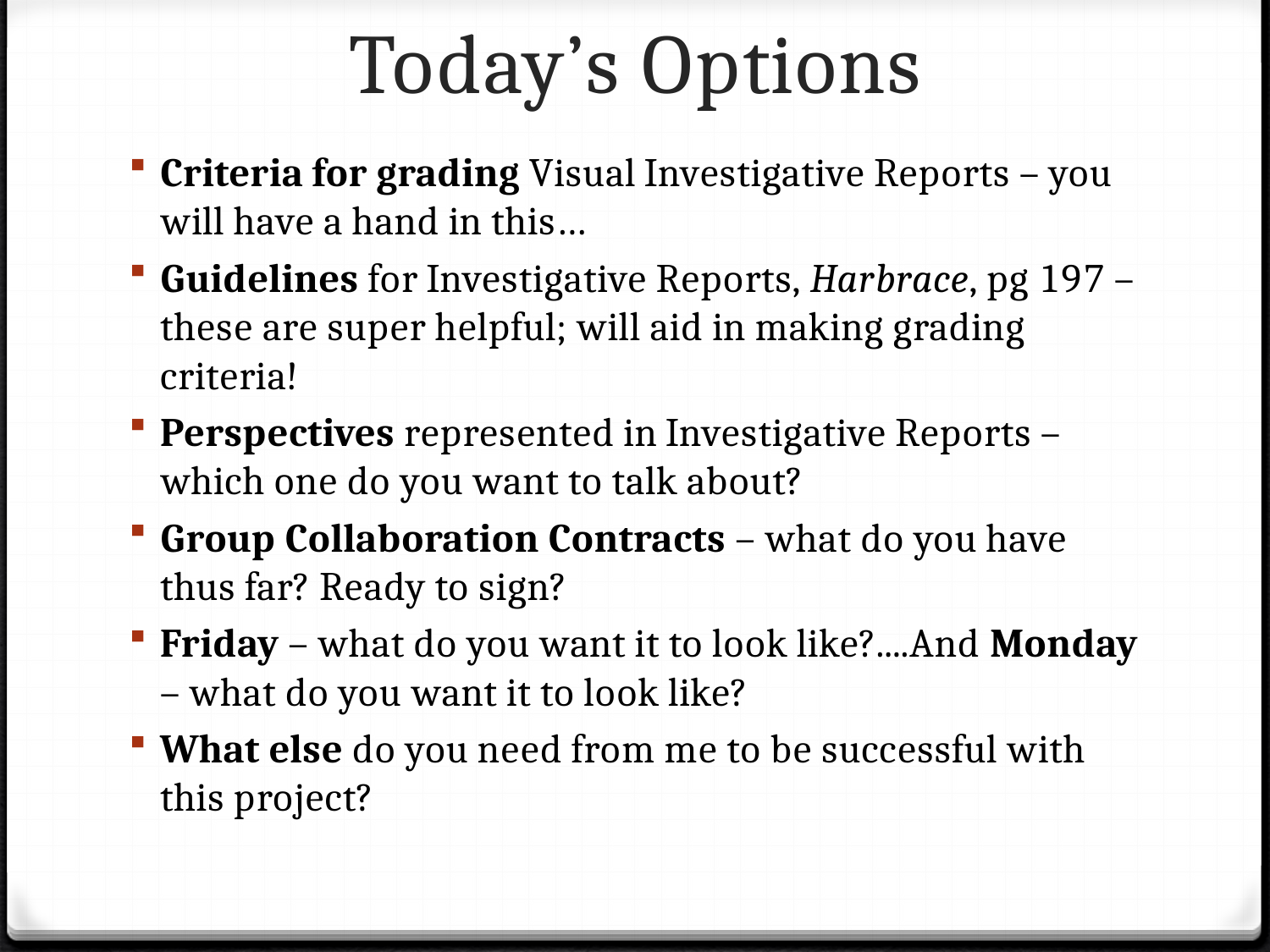

# Today’s Options
Criteria for grading Visual Investigative Reports – you will have a hand in this…
Guidelines for Investigative Reports, Harbrace, pg 197 – these are super helpful; will aid in making grading criteria!
Perspectives represented in Investigative Reports – which one do you want to talk about?
Group Collaboration Contracts – what do you have thus far? Ready to sign?
Friday – what do you want it to look like?....And Monday – what do you want it to look like?
What else do you need from me to be successful with this project?